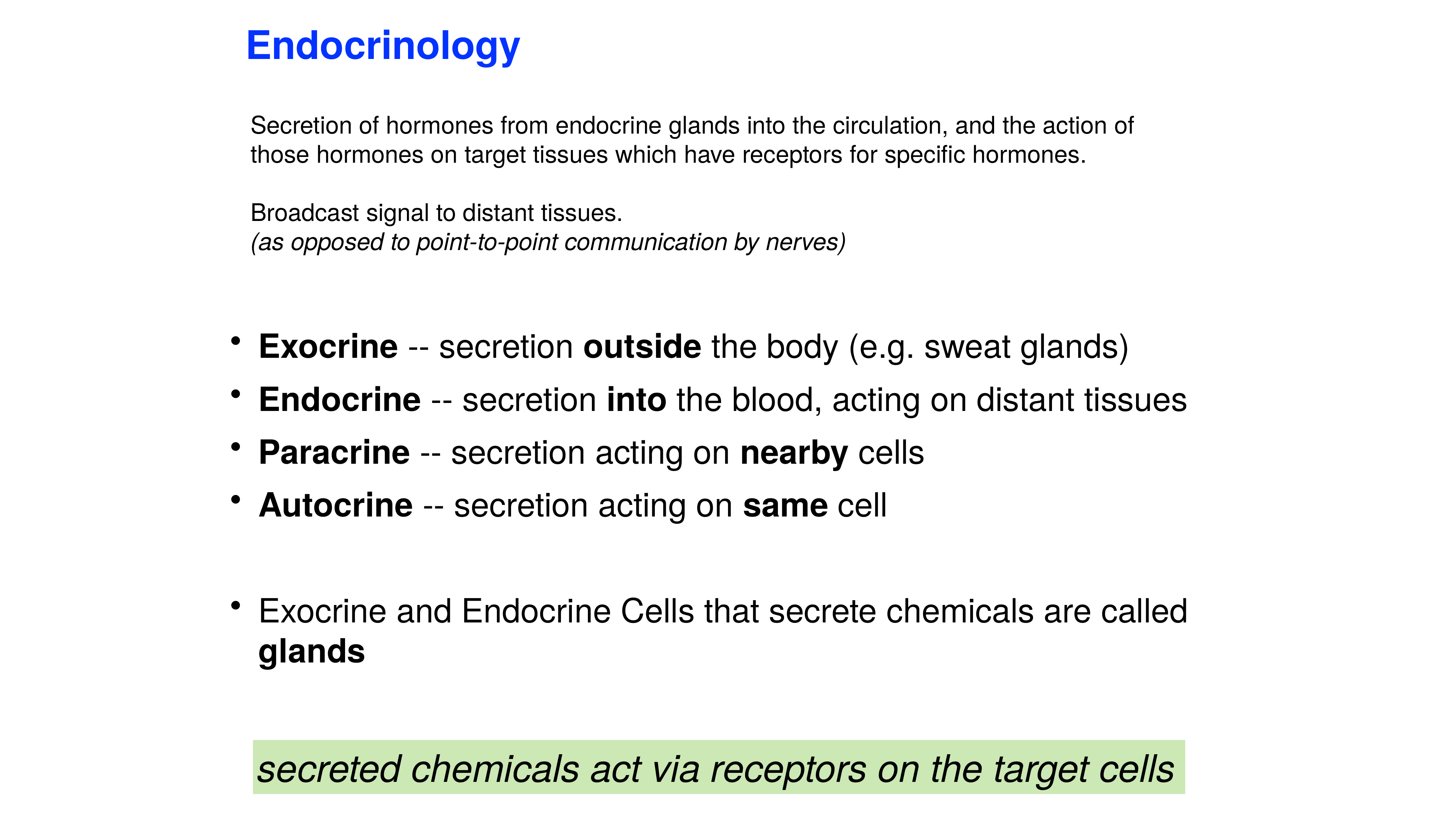

# Endocrinology
Secretion of hormones from endocrine glands into the circulation, and the action of those hormones on target tissues which have receptors for specific hormones.

Broadcast signal to distant tissues.
(as opposed to point-to-point communication by nerves)
Exocrine -- secretion outside the body (e.g. sweat glands)
Endocrine -- secretion into the blood, acting on distant tissues
Paracrine -- secretion acting on nearby cells
Autocrine -- secretion acting on same cell

Exocrine and Endocrine Cells that secrete chemicals are called glands
secreted chemicals act via receptors on the target cells